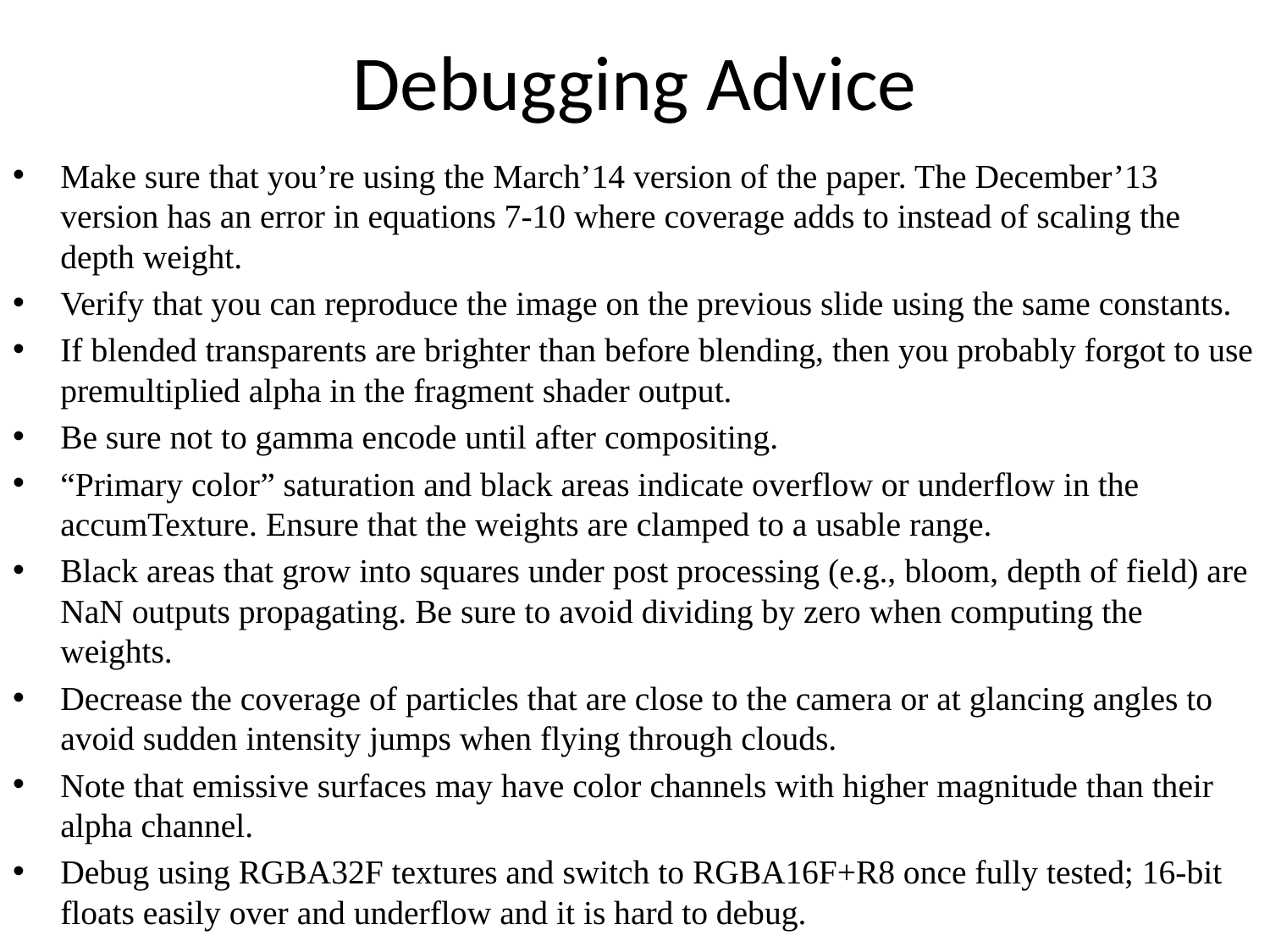

# Debugging Advice
Make sure that you’re using the March’14 version of the paper. The December’13 version has an error in equations 7-10 where coverage adds to instead of scaling the depth weight.
Verify that you can reproduce the image on the previous slide using the same constants.
If blended transparents are brighter than before blending, then you probably forgot to use premultiplied alpha in the fragment shader output.
Be sure not to gamma encode until after compositing.
“Primary color” saturation and black areas indicate overflow or underflow in the accumTexture. Ensure that the weights are clamped to a usable range.
Black areas that grow into squares under post processing (e.g., bloom, depth of field) are NaN outputs propagating. Be sure to avoid dividing by zero when computing the weights.
Decrease the coverage of particles that are close to the camera or at glancing angles to avoid sudden intensity jumps when flying through clouds.
Note that emissive surfaces may have color channels with higher magnitude than their alpha channel.
Debug using RGBA32F textures and switch to RGBA16F+R8 once fully tested; 16-bit floats easily over and underflow and it is hard to debug.